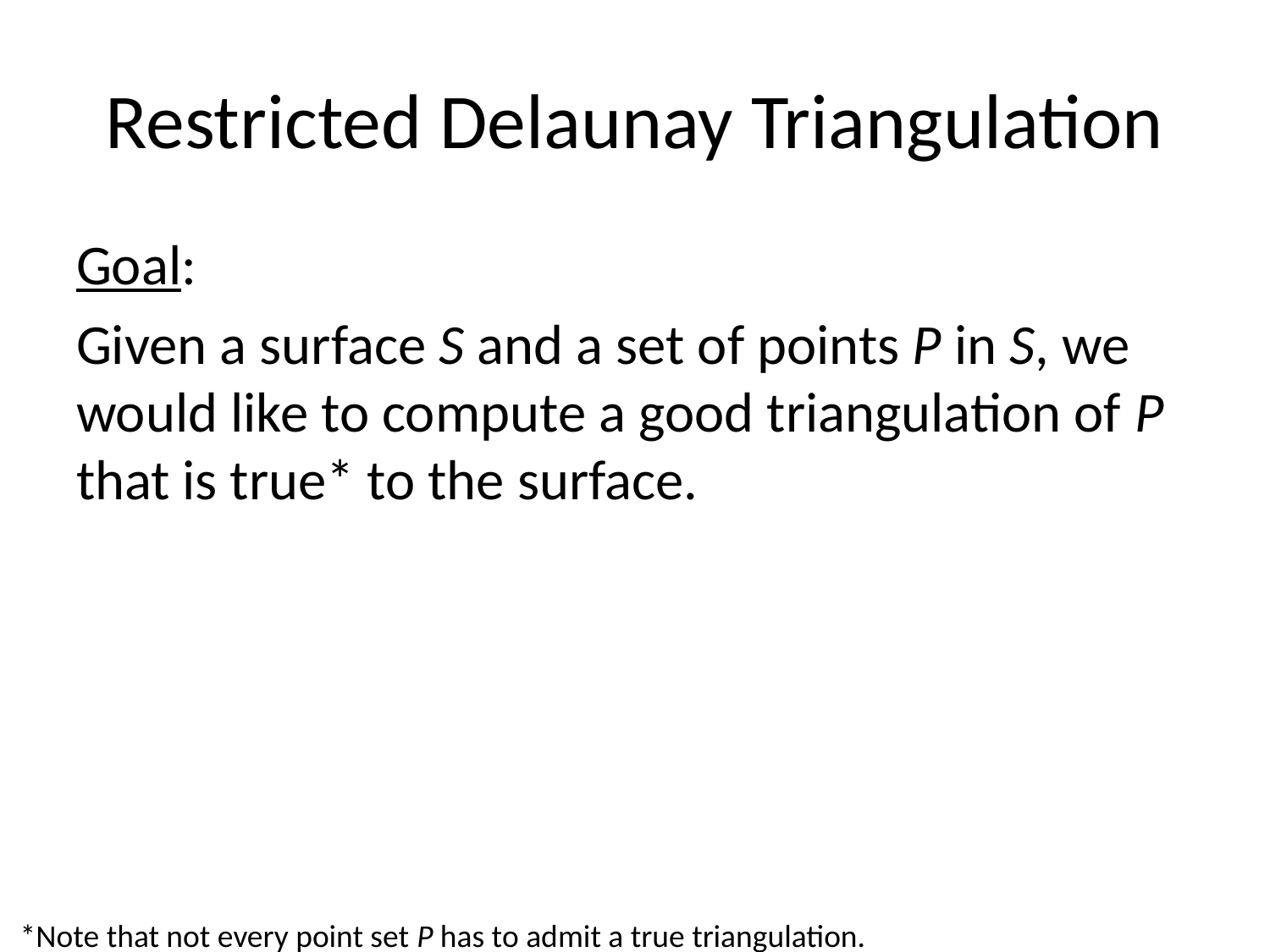

# Restricted Delaunay Triangulation
Goal:
Given a surface S and a set of points P in S, we would like to compute a good triangulation of P that is true* to the surface.
*Note that not every point set P has to admit a true triangulation.